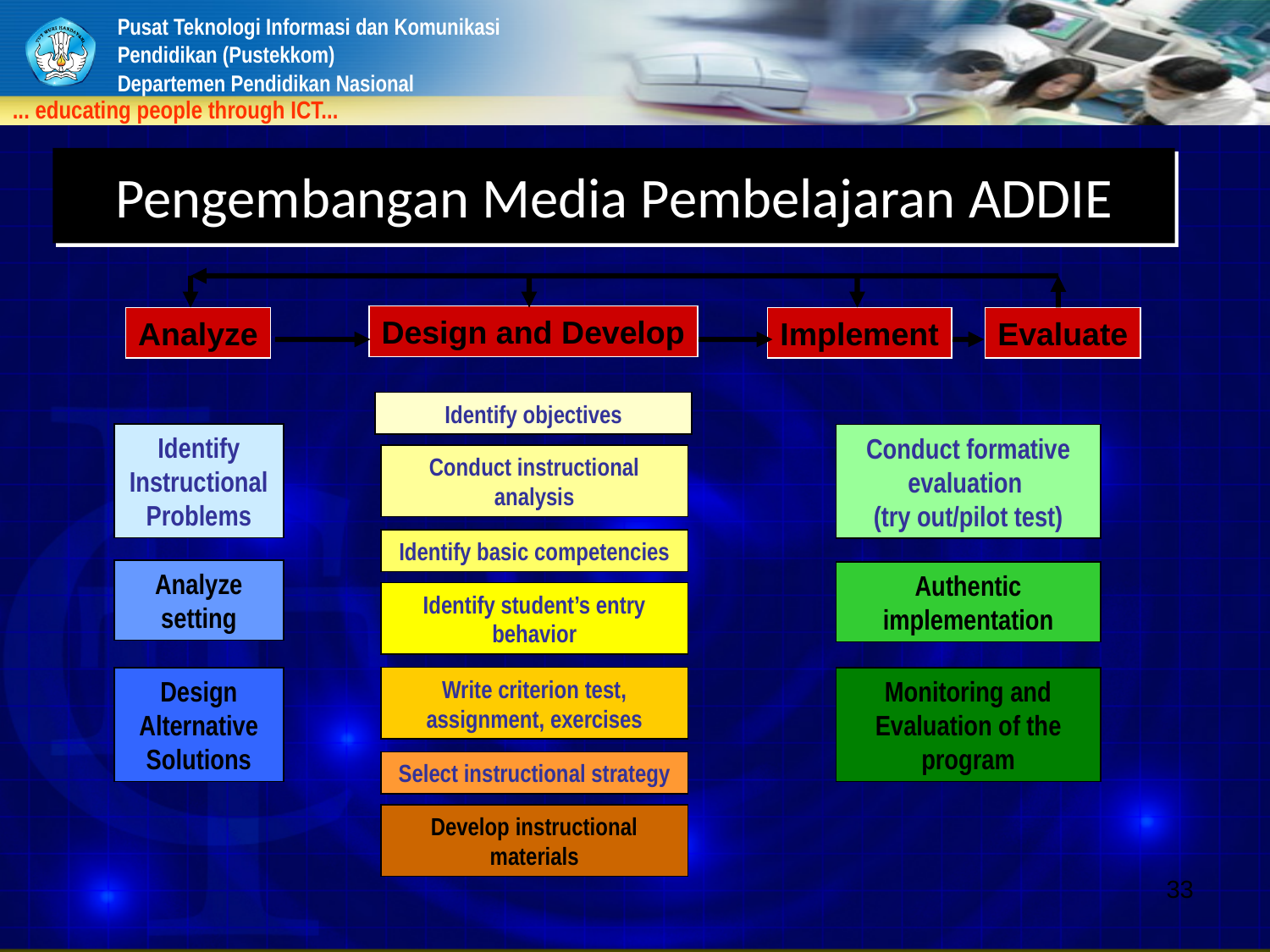

Pengembangan Media Pembelajaran ADDIE

Design and Develop
Analyze
Implement
Evaluate

Identify objectives
Identify Instructional Problems
Conduct formative evaluation
(try out/pilot test)
Conduct instructional analysis
Identify basic competencies
Analyze setting
Authentic implementation
Identify student’s entry behavior
Write criterion test, assignment, exercises
Design Alternative Solutions
Monitoring and Evaluation of the program
Select instructional strategy
Develop instructional materials
33